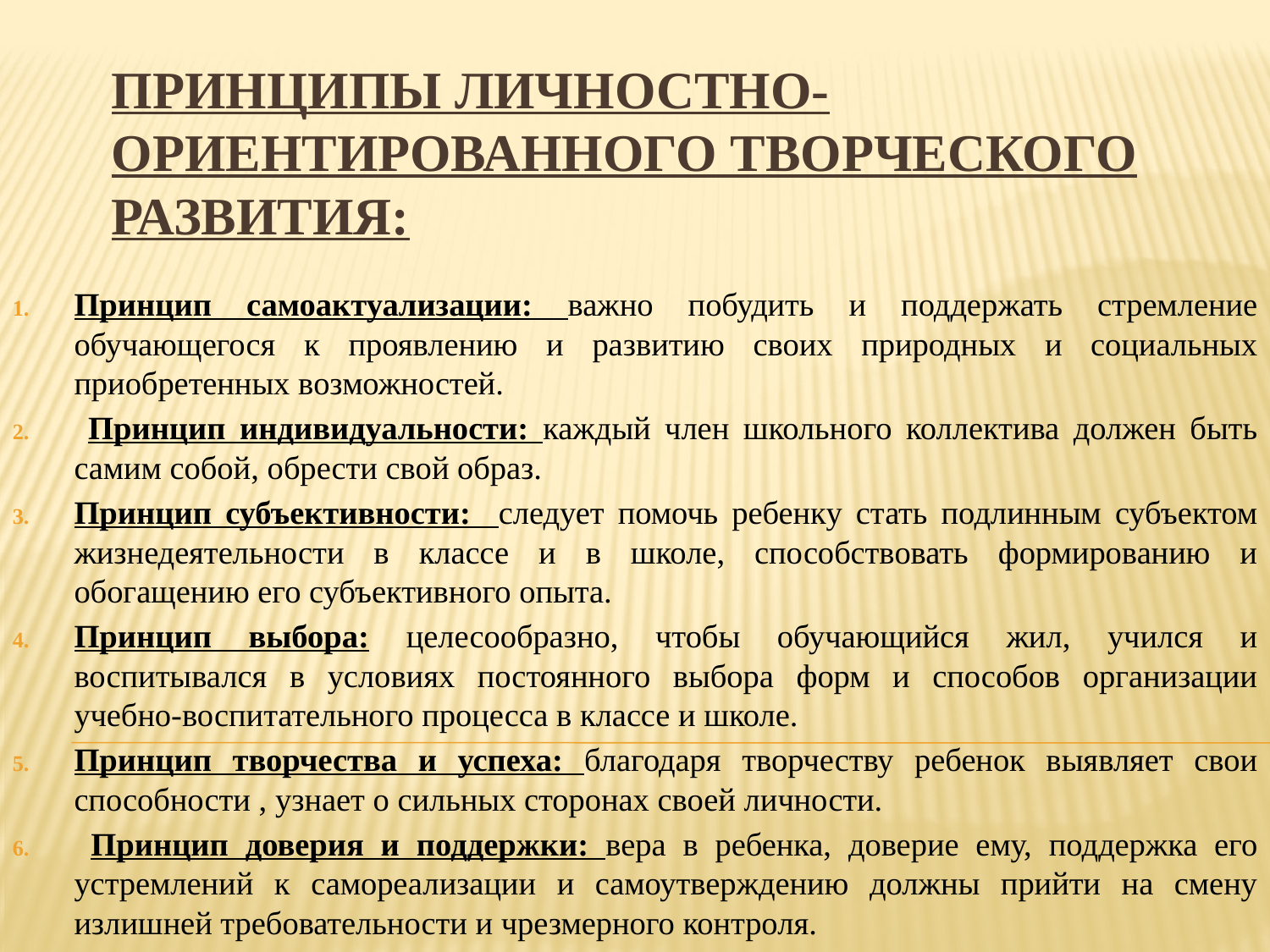

# Принципы личностно-ориентированного творческого развития:
Принцип самоактуализации: важно побудить и поддержать стремление обучающегося к проявлению и развитию своих природных и социальных приобретенных возможностей.
 Принцип индивидуальности: каждый член школьного коллектива должен быть самим собой, обрести свой образ.
Принцип субъективности:  следует помочь ребенку стать подлинным субъектом жизнедеятельности в классе и в школе, способствовать формированию и обогащению его субъективного опыта.
Принцип выбора: целесообразно, чтобы обучающийся жил, учился и воспитывался в условиях постоянного выбора форм и способов организации учебно-воспитательного процесса в классе и школе.
Принцип творчества и успеха: благодаря творчеству ребенок выявляет свои способности , узнает о сильных сторонах своей личности.
 Принцип доверия и поддержки: вера в ребенка, доверие ему, поддержка его устремлений к самореализации и самоутверждению должны прийти на смену излишней требовательности и чрезмерного контроля.